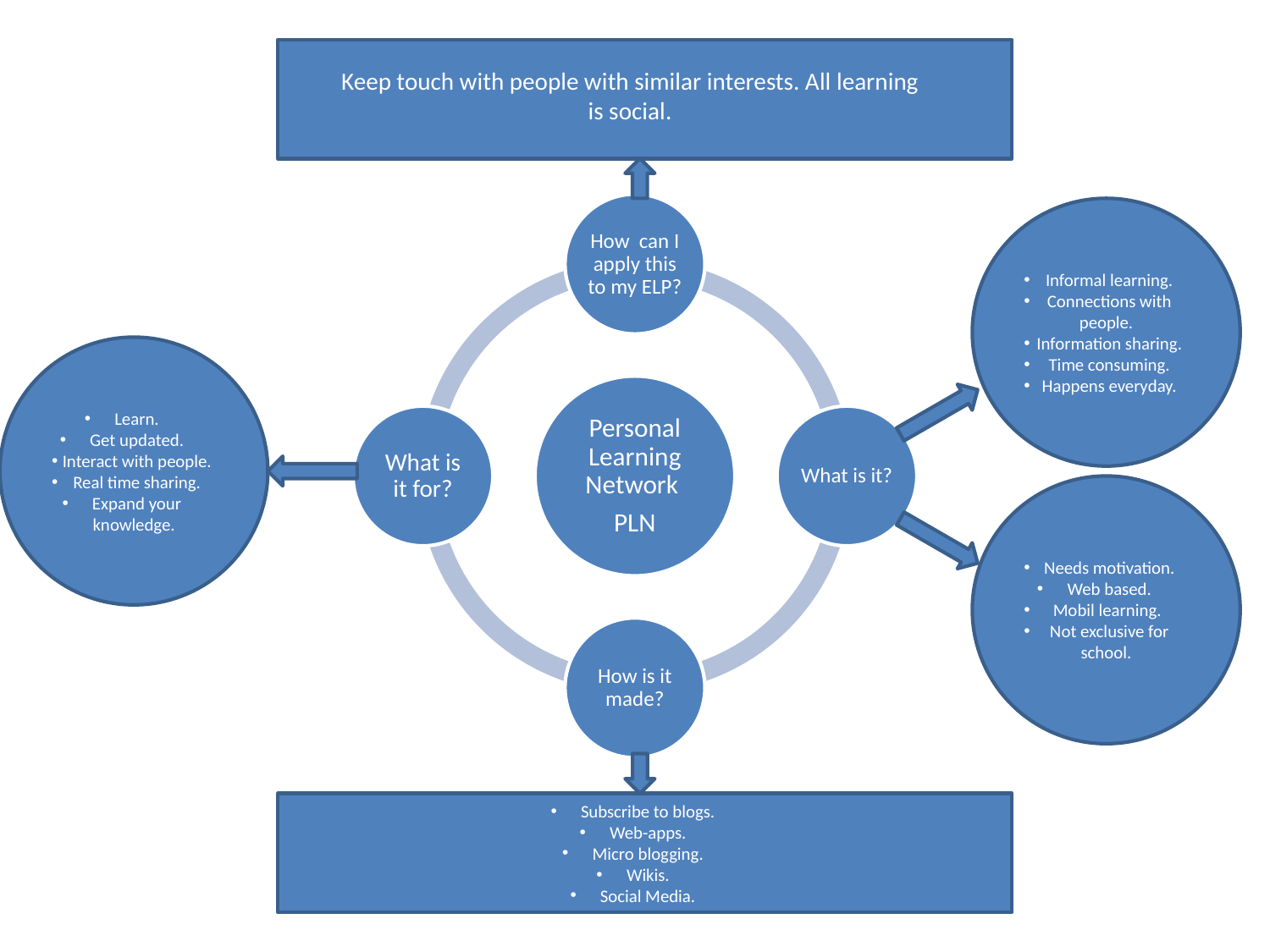

Keep touch with people with similar interests. All learning is social.

Personal Learning Network
PLN
How  can I apply this to my ELP?
What is it for?
How is it made?
What is it?
Informal learning.
Connections with people.
Information sharing.
Time consuming.
Happens everyday.
#
Learn.
Get updated.
Interact with people.
Real time sharing.
Expand your knowledge.

Needs motivation.
Web based.
Mobil learning.
Not exclusive for school.

Subscribe to blogs.
Web-apps.
Micro blogging.
Wikis.
Social Media.